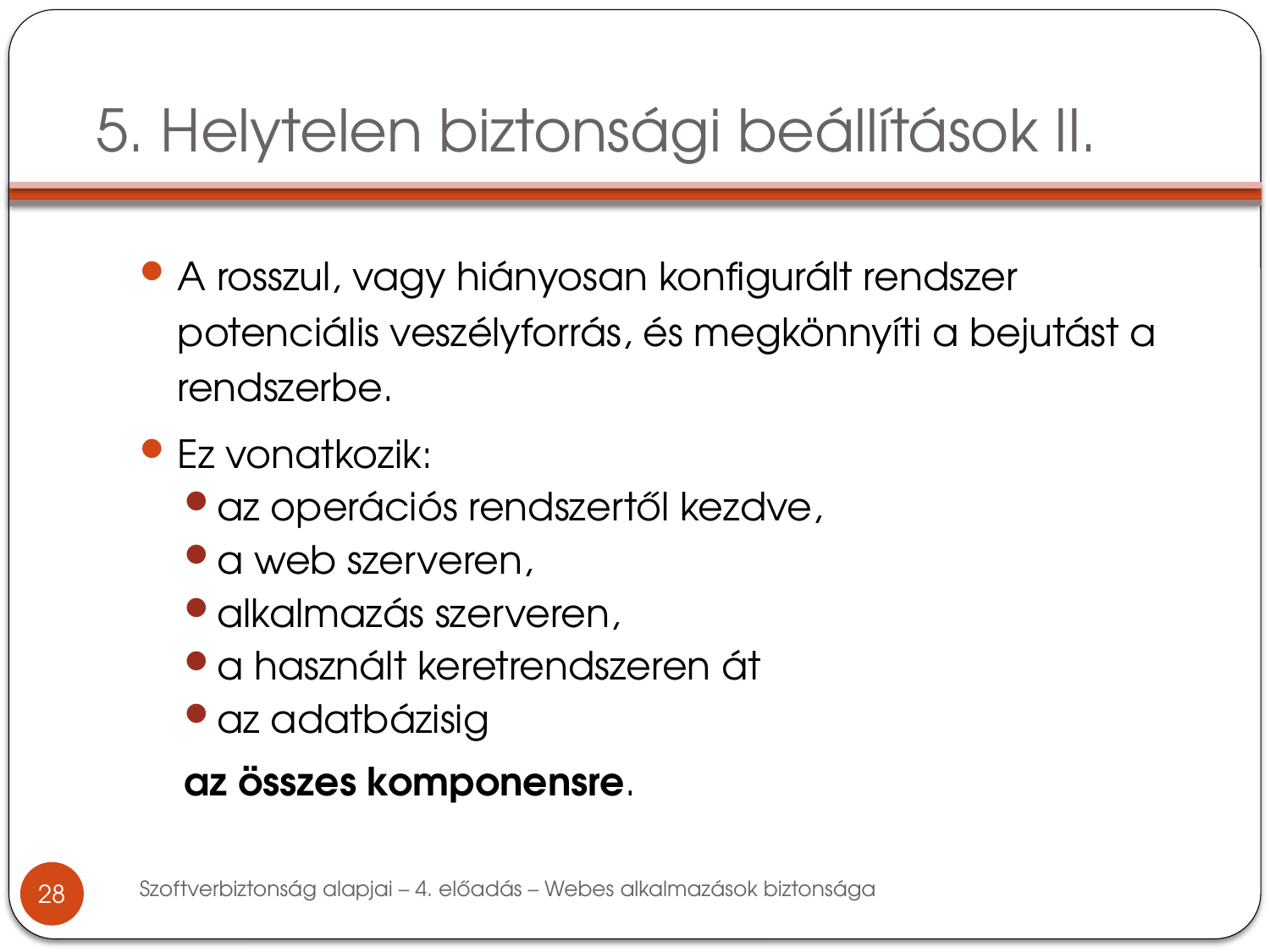

# 5. Helytelen biztonsági beállítások II.
A rosszul, vagy hiányosan konfigurált rendszer potenciális veszélyforrás, és megkönnyíti a bejutást a rendszerbe.
Ez vonatkozik:
az operációs rendszertől kezdve,
a web szerveren,
alkalmazás szerveren,
a használt keretrendszeren át
az adatbázisig
az összes komponensre.
Szoftverbiztonság alapjai – 4. előadás – Webes alkalmazások biztonsága
28